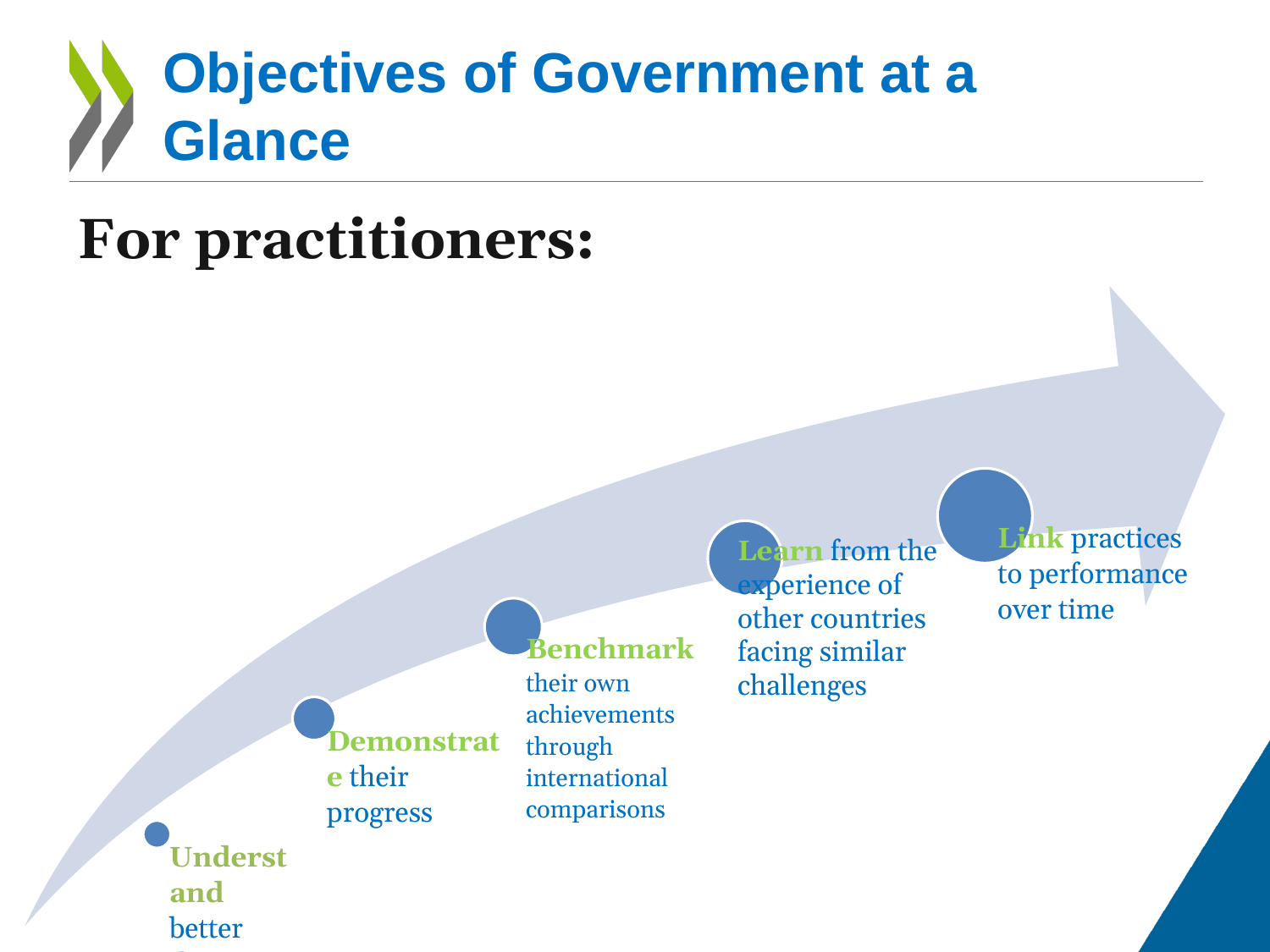

# Objectives of Government at a Glance
For practitioners:
Demonstrate their progress
Link practices to performance over time
Learn from the experience of other countries facing similar challenges